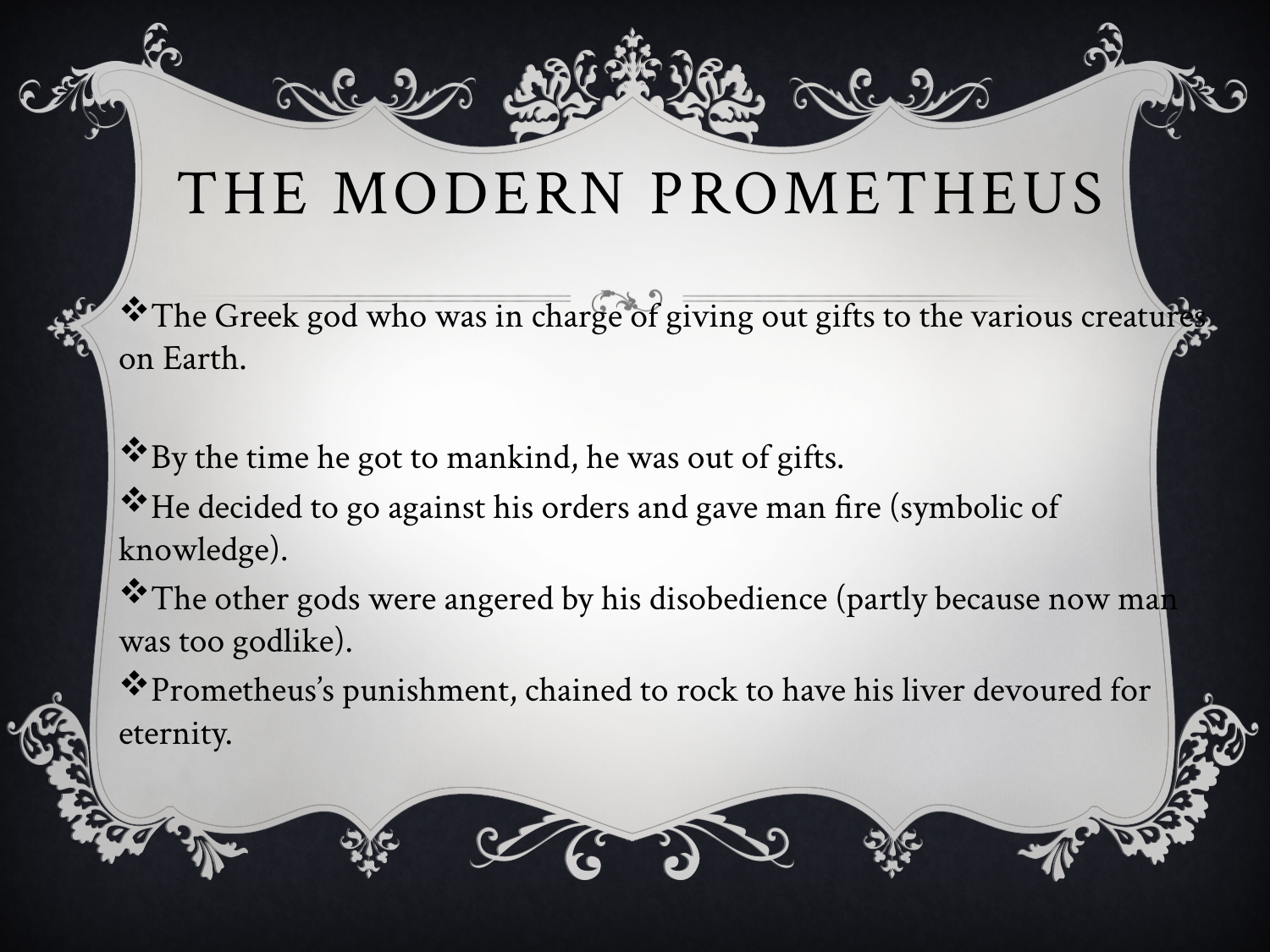

# The modern Prometheus
The Greek god who was in charge of giving out gifts to the various creatures on Earth.

By the time he got to mankind, he was out of gifts.
He decided to go against his orders and gave man fire (symbolic of knowledge).
The other gods were angered by his disobedience (partly because now man was too godlike).
Prometheus’s punishment, chained to rock to have his liver devoured for eternity.